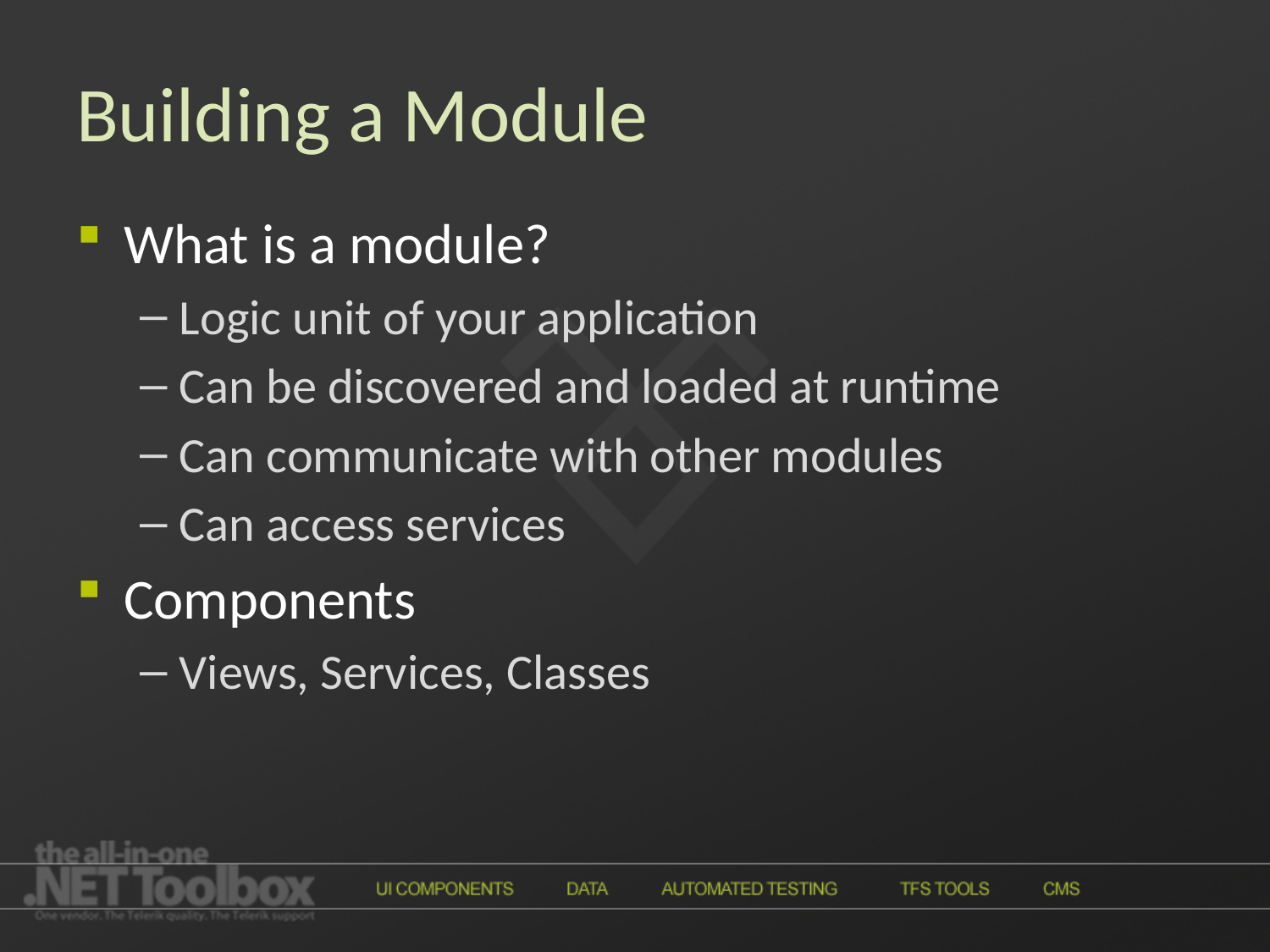

# Building a Module
What is a module?
Logic unit of your application
Can be discovered and loaded at runtime
Can communicate with other modules
Can access services
Components
Views, Services, Classes